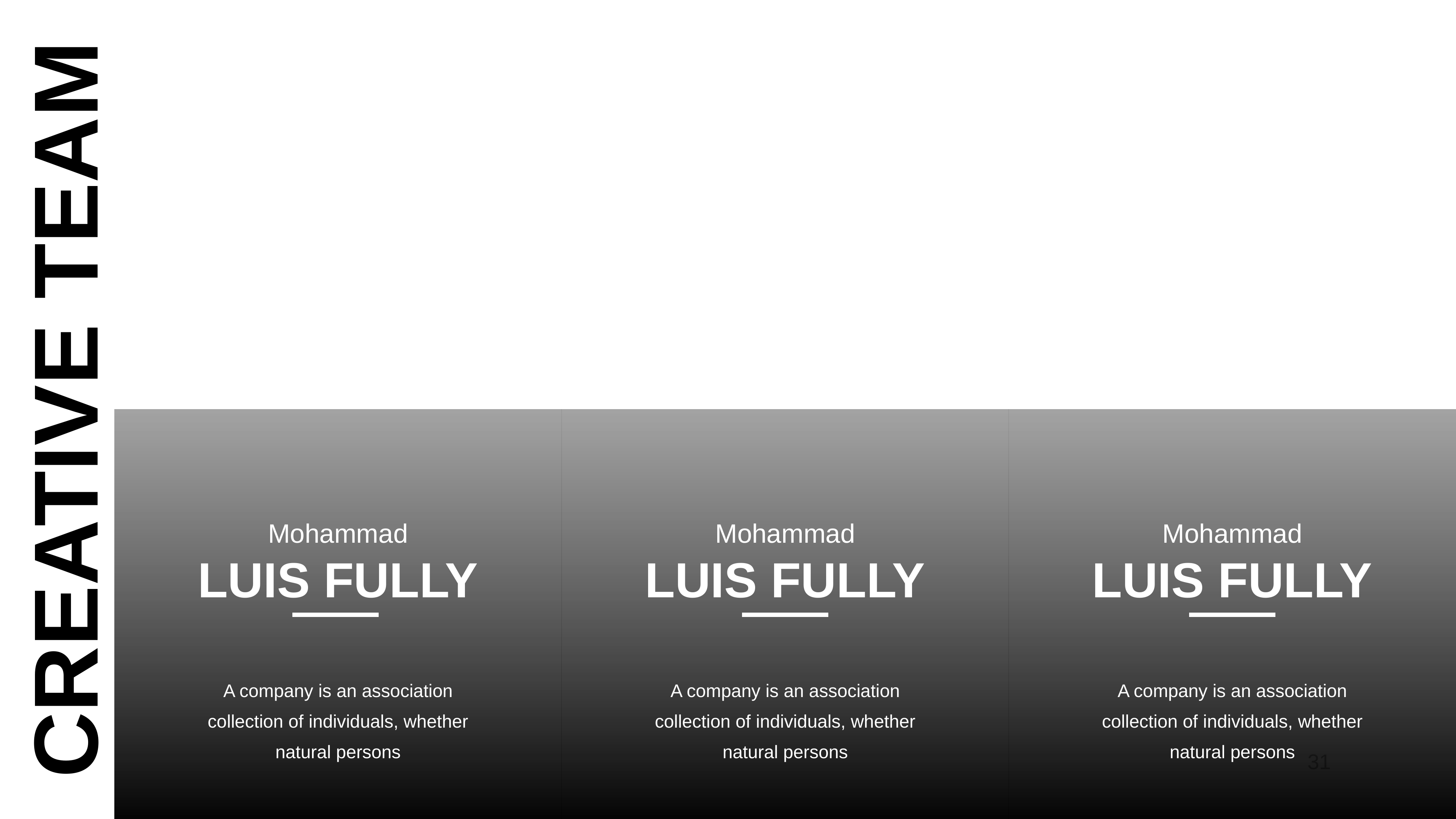

CREATIVE TEAM

Mohammad
LUIS FULLY
Mohammad
LUIS FULLY
Mohammad
LUIS FULLY
A company is an association collection of individuals, whether natural persons
A company is an association collection of individuals, whether natural persons
A company is an association collection of individuals, whether natural persons